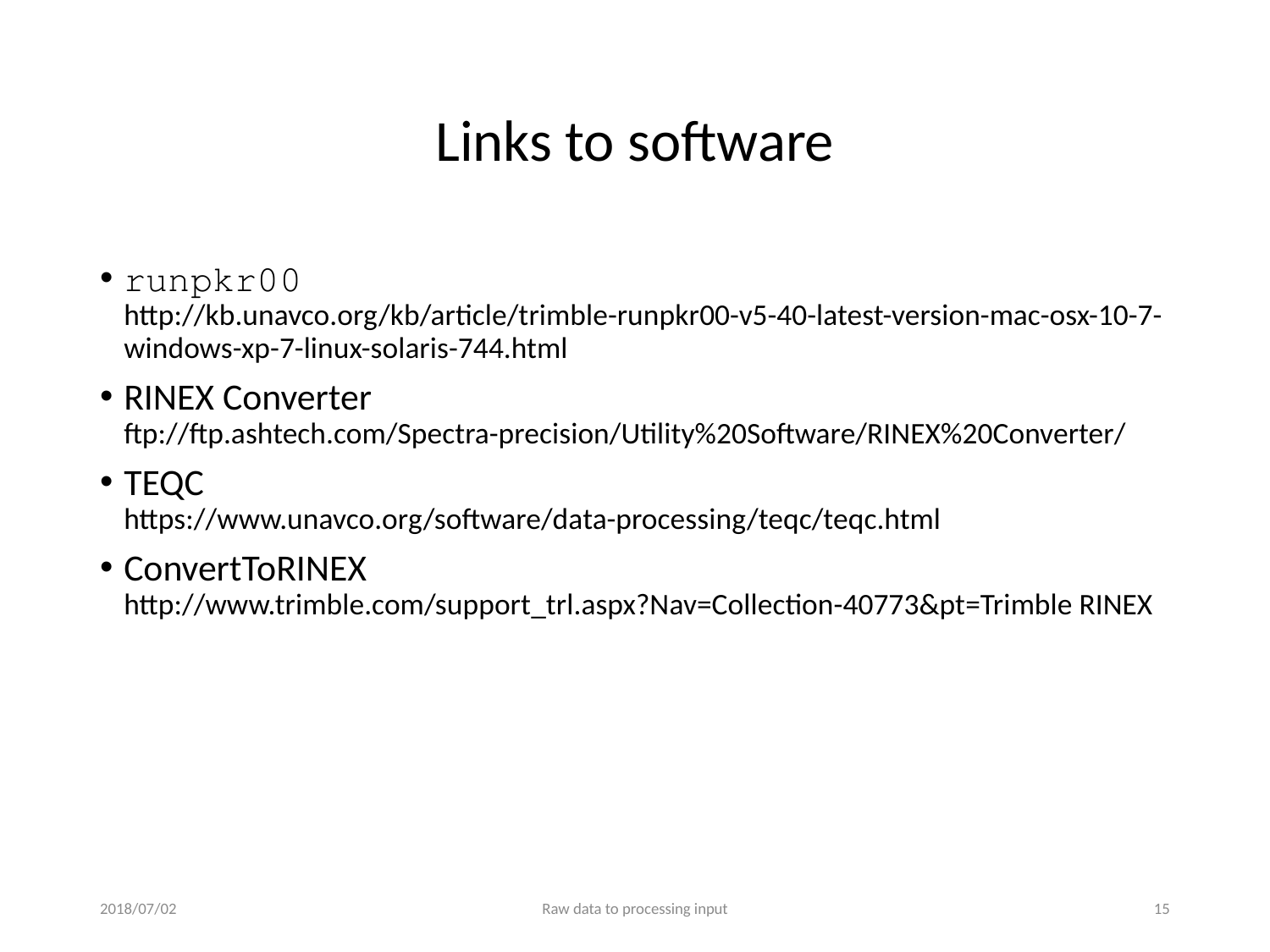

# Links to software
runpkr00
http://kb.unavco.org/kb/article/trimble-runpkr00-v5-40-latest-version-mac-osx-10-7-windows-xp-7-linux-solaris-744.html
RINEX Converter
ftp://ftp.ashtech.com/Spectra-precision/Utility%20Software/RINEX%20Converter/
TEQC
https://www.unavco.org/software/data-processing/teqc/teqc.html
ConvertToRINEX
http://www.trimble.com/support_trl.aspx?Nav=Collection-40773&pt=Trimble RINEX
2018/07/02
Raw data to processing input
15